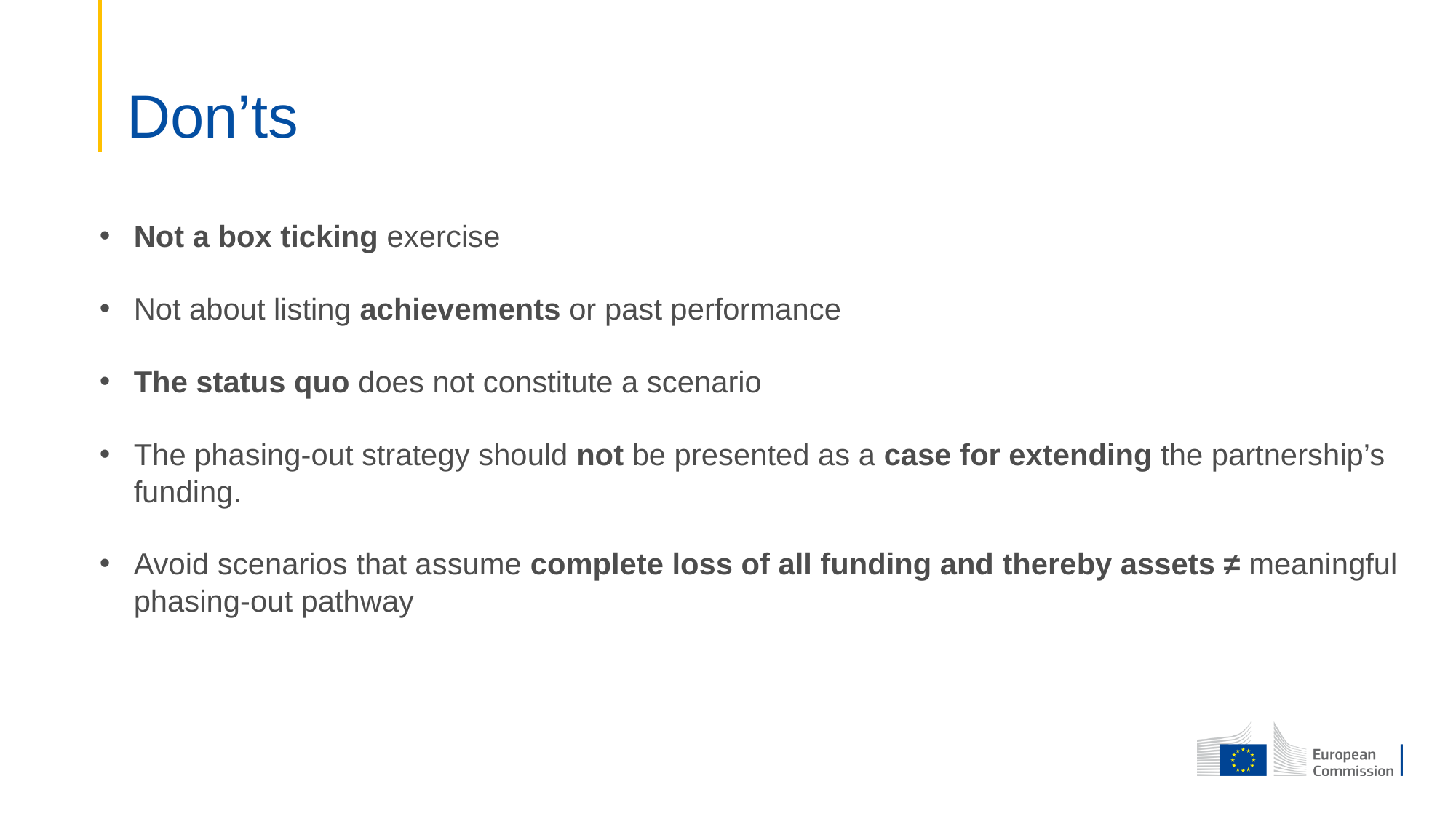

# Don’ts
Not a box ticking exercise

Not about listing achievements or past performance

The status quo does not constitute a scenario

The phasing-out strategy should not be presented as a case for extending the partnership’s funding.

Avoid scenarios that assume complete loss of all funding and thereby assets ≠ meaningful phasing-out pathway